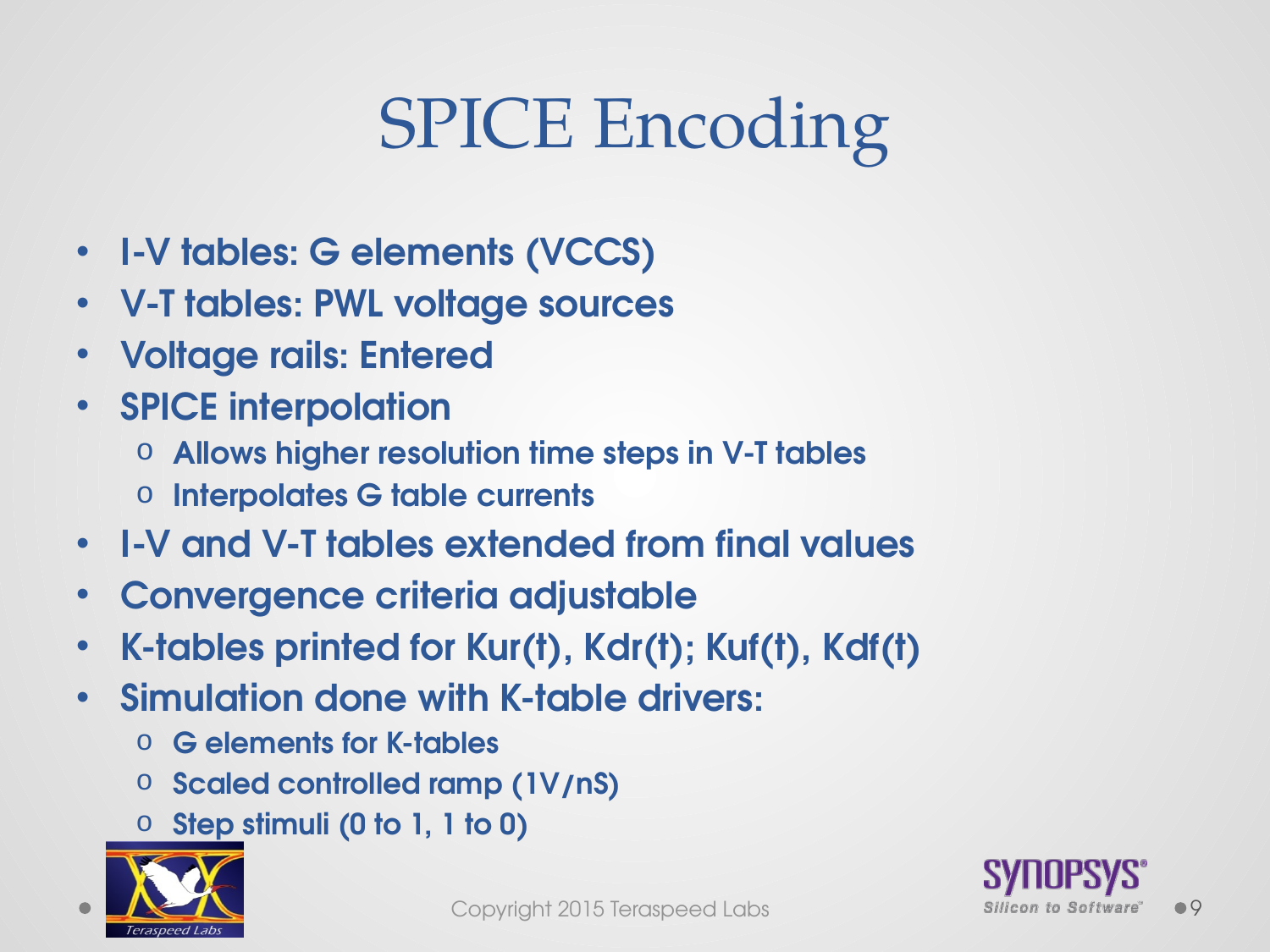

# SPICE Encoding
I-V tables: G elements (VCCS)
V-T tables: PWL voltage sources
Voltage rails: Entered
SPICE interpolation
Allows higher resolution time steps in V-T tables
Interpolates G table currents
I-V and V-T tables extended from final values
Convergence criteria adjustable
K-tables printed for Kur(t), Kdr(t); Kuf(t), Kdf(t)
Simulation done with K-table drivers:
G elements for K-tables
Scaled controlled ramp (1V/nS)
Step stimuli (0 to 1, 1 to 0)

9
Copyright 2015 Teraspeed Labs